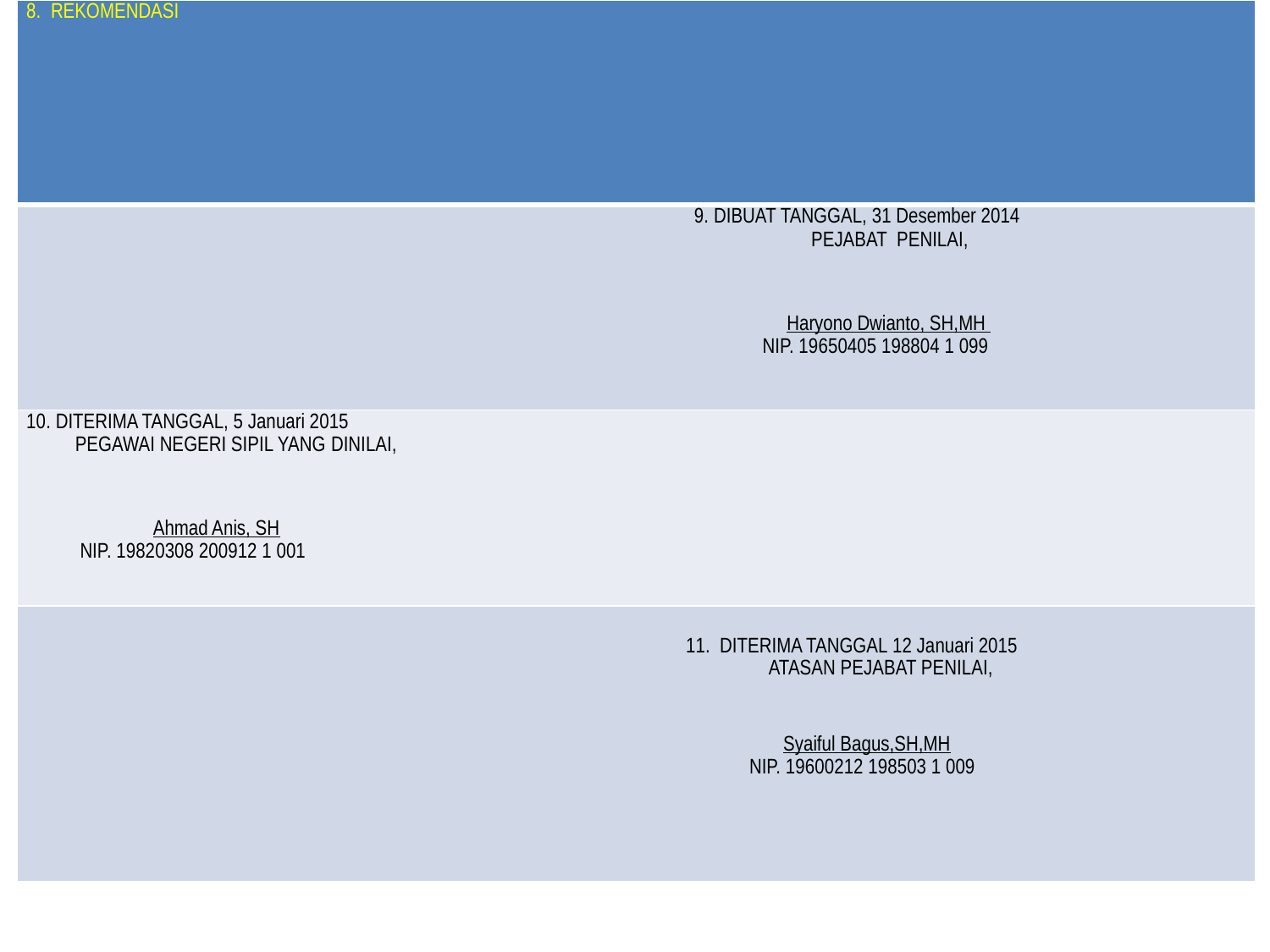

| 8. REKOMENDASI |
| --- |
| 9. DIBUAT TANGGAL, 31 Desember 2014 PEJABAT PENILAI, Haryono Dwianto, SH,MH NIP. 19650405 198804 1 099 |
| 10. DITERIMA TANGGAL, 5 Januari 2015 PEGAWAI NEGERI SIPIL YANG DINILAI, Ahmad Anis, SH NIP. 19820308 200912 1 001 |
| 11. DITERIMA TANGGAL 12 Januari 2015 ATASAN PEJABAT PENILAI, Syaiful Bagus,SH,MH NIP. 19600212 198503 1 009 |